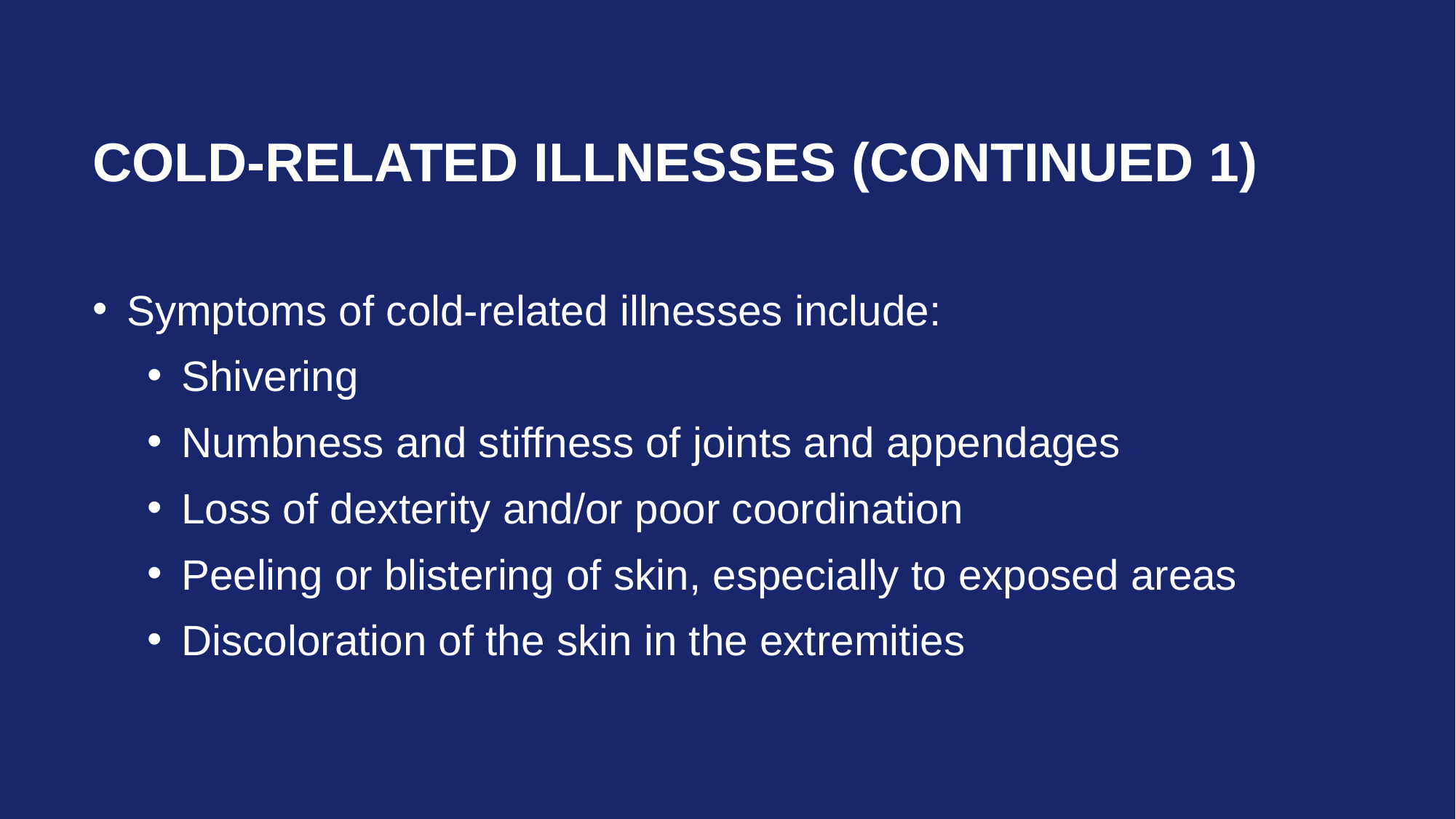

# Cold-related illnesses (Continued 1)
Symptoms of cold-related illnesses include:
Shivering
Numbness and stiffness of joints and appendages
Loss of dexterity and/or poor coordination
Peeling or blistering of skin, especially to exposed areas
Discoloration of the skin in the extremities